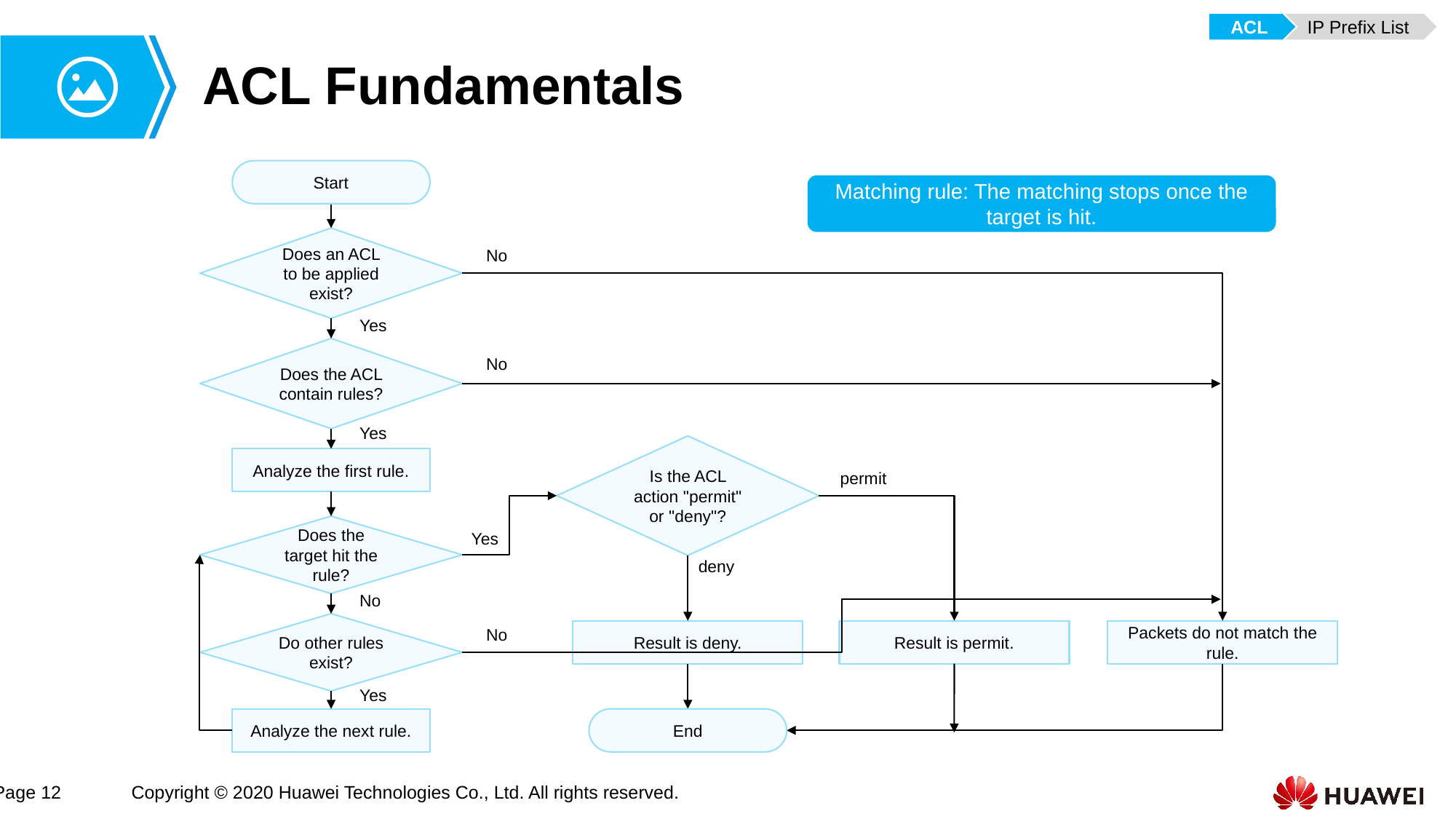

ACL
IP Prefix List
# ACL Fundamentals
Start
Matching rule: The matching stops once the target is hit.
Does an ACL to be applied exist?
No
Yes
Does the ACL contain rules?
No
Yes
Is the ACL action "permit"
or "deny"?
Analyze the first rule.
permit
Does the target hit the rule?
Yes
deny
No
Do other rules exist?
No
Result is deny.
Result is permit.
Packets do not match the rule.
Yes
Analyze the next rule.
End